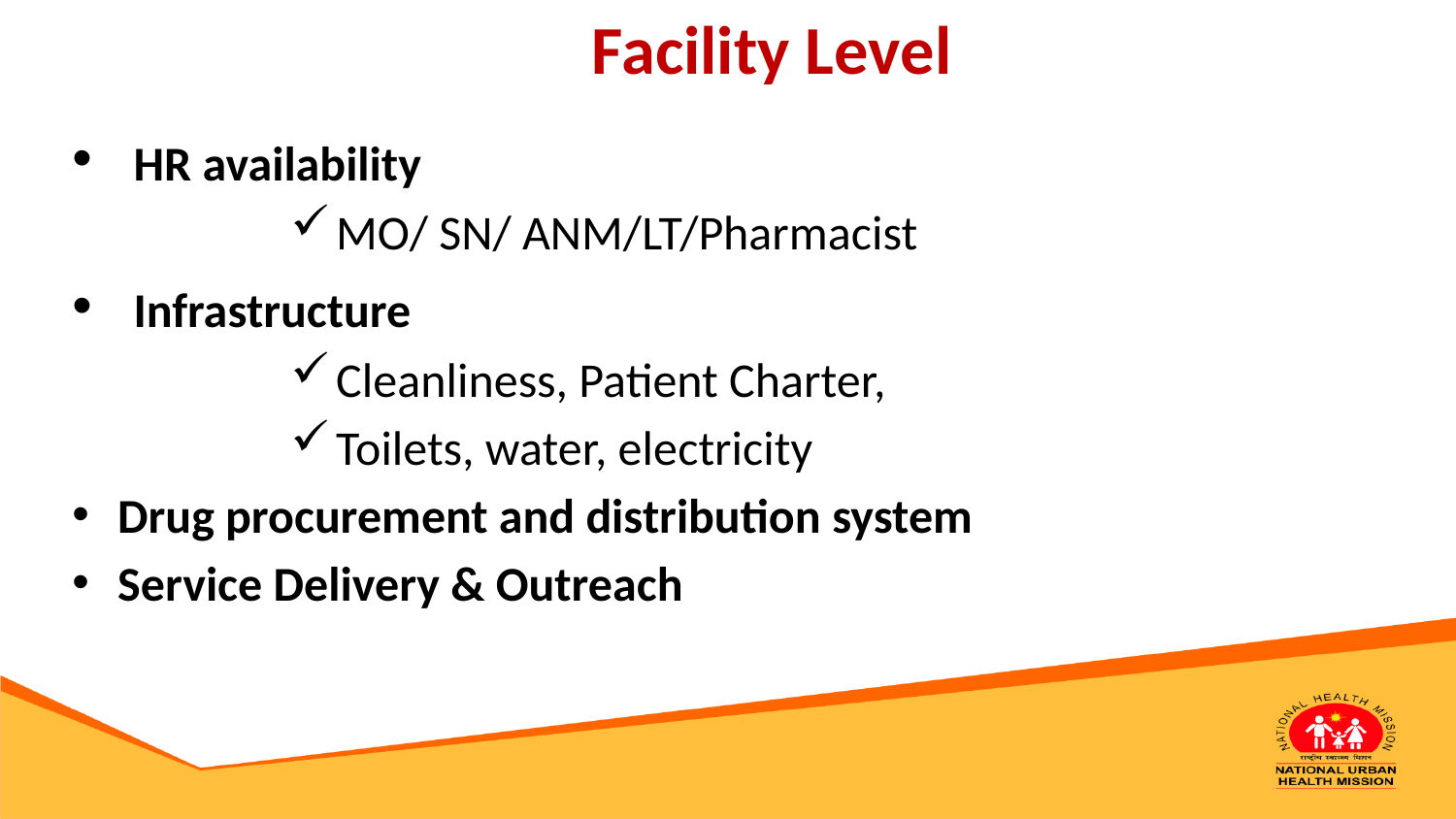

# Facility Level
 HR availability
MO/ SN/ ANM/LT/Pharmacist
 Infrastructure
Cleanliness, Patient Charter,
Toilets, water, electricity
Drug procurement and distribution system
Service Delivery & Outreach